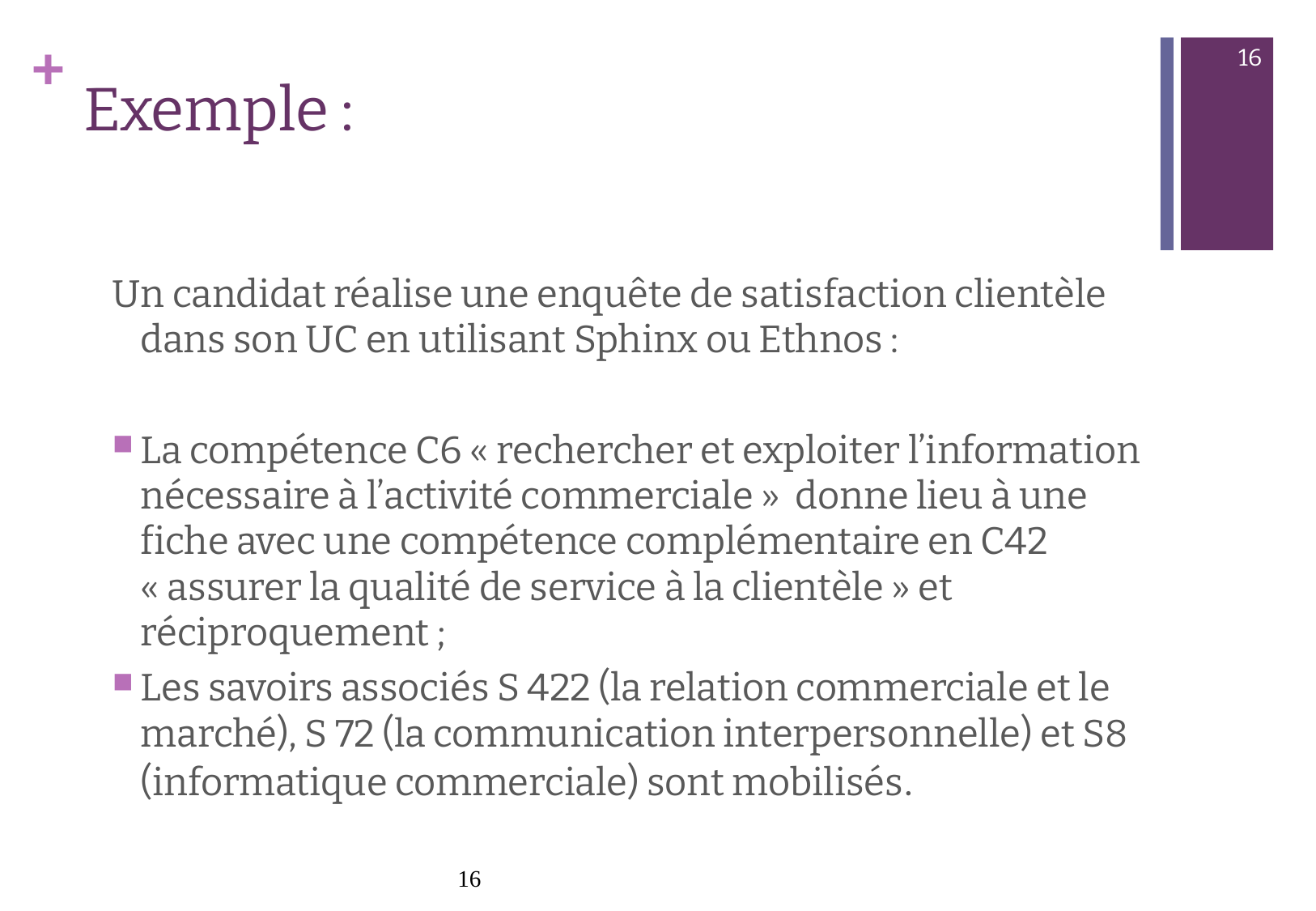

16
# Exemple :
Un candidat réalise une enquête de satisfaction clientèle dans son UC en utilisant Sphinx ou Ethnos :

La compétence C6 « rechercher et exploiter l’information nécessaire à l’activité commerciale »  donne lieu à une fiche avec une compétence complémentaire en C42 « assurer la qualité de service à la clientèle » et réciproquement ;
Les savoirs associés S 422 (la relation commerciale et le marché), S 72 (la communication interpersonnelle) et S8  (informatique commerciale) sont mobilisés.

16